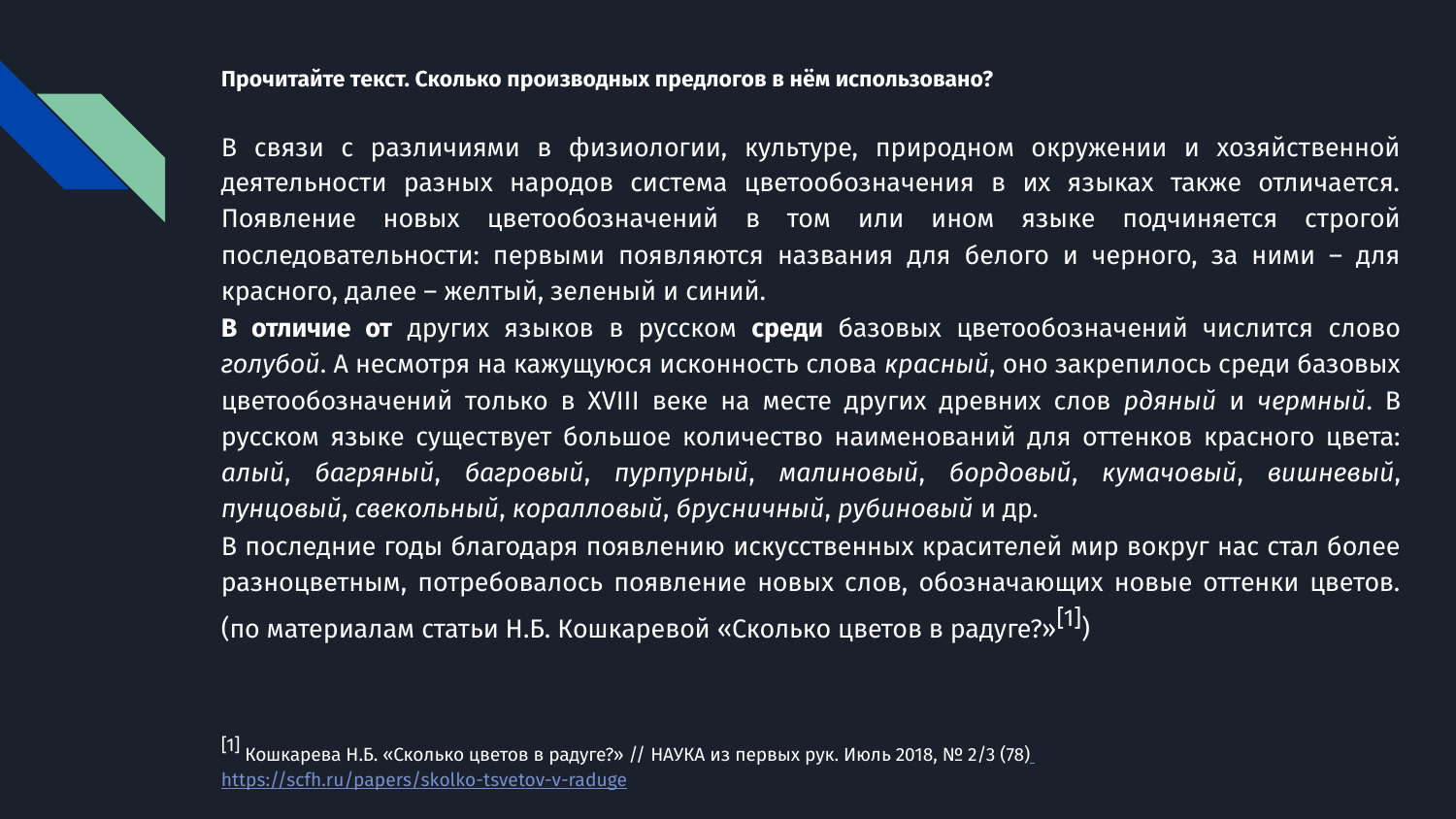

Прочитайте текст. Сколько производных предлогов в нём использовано?

В связи с различиями в физиологии, культуре, природном окружении и хозяйственной деятельности разных народов система цветообозначения в их языках также отличается. Появление новых цветообозначений в том или ином языке подчиняется строгой последовательности: первыми появляются названия для белого и черного, за ними – для красного, далее – желтый, зеленый и синий.
В отличие от других языков в русском среди базовых цветообозначений числится слово голубой. А несмотря на кажущуюся исконность слова красный, оно закрепилось среди базовых цветообозначений только в XVIII веке на месте других древних слов рдяный и чермный. В русском языке существует большое количество наименований для оттенков красного цвета: алый, багряный, багровый, пурпурный, малиновый, бордовый, кумачовый, вишневый, пунцовый, свекольный, коралловый, брусничный, рубиновый и др.
В последние годы благодаря появлению искусственных красителей мир вокруг нас стал более разноцветным, потребовалось появление новых слов, обозначающих новые оттенки цветов. (по материалам статьи Н.Б. Кошкаревой «Сколько цветов в радуге?»[1])

[1] Кошкарева Н.Б. «Сколько цветов в радуге?» // НАУКА из первых рук. Июль 2018, № 2/3 (78) https://scfh.ru/papers/skolko-tsvetov-v-raduge